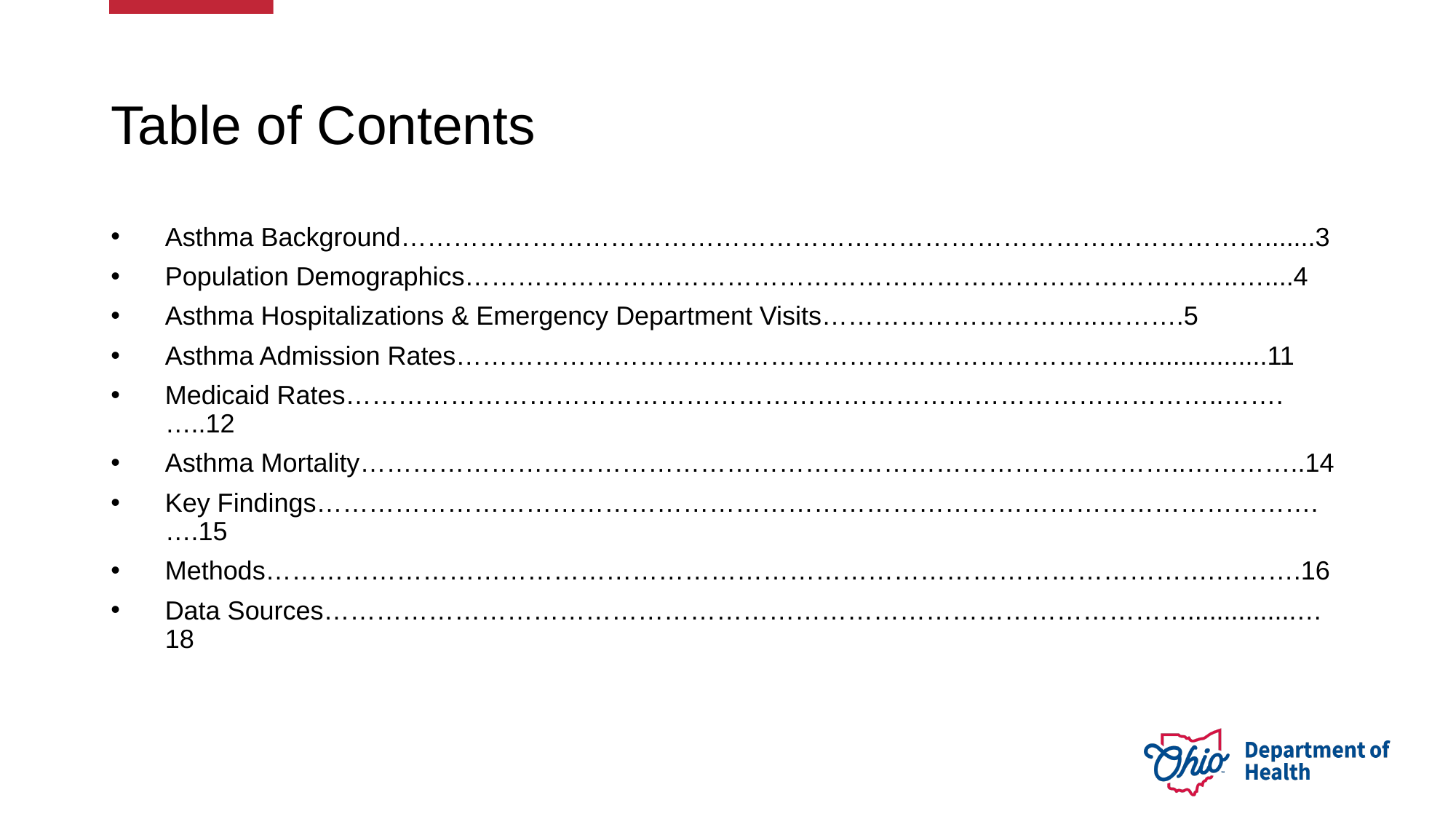

# Table of Contents
Asthma Background……………………………………………………………………………………….......3
Population Demographics……………………………………………………………………………..…....4
Asthma Hospitalizations & Emergency Department Visits…………………………..……….5
Asthma Admission Rates……………………………………………………………………..................11
Medicaid Rates………………………………………………………………………………………..…….…..12
Asthma Mortality…………………………………………………………………………………..…………..14
Key Findings…………………………………………………………………………………………………….….15
Methods……………………………………………………………………………………………….……….16
Data Sources………………………………………………………………………………………...............…18